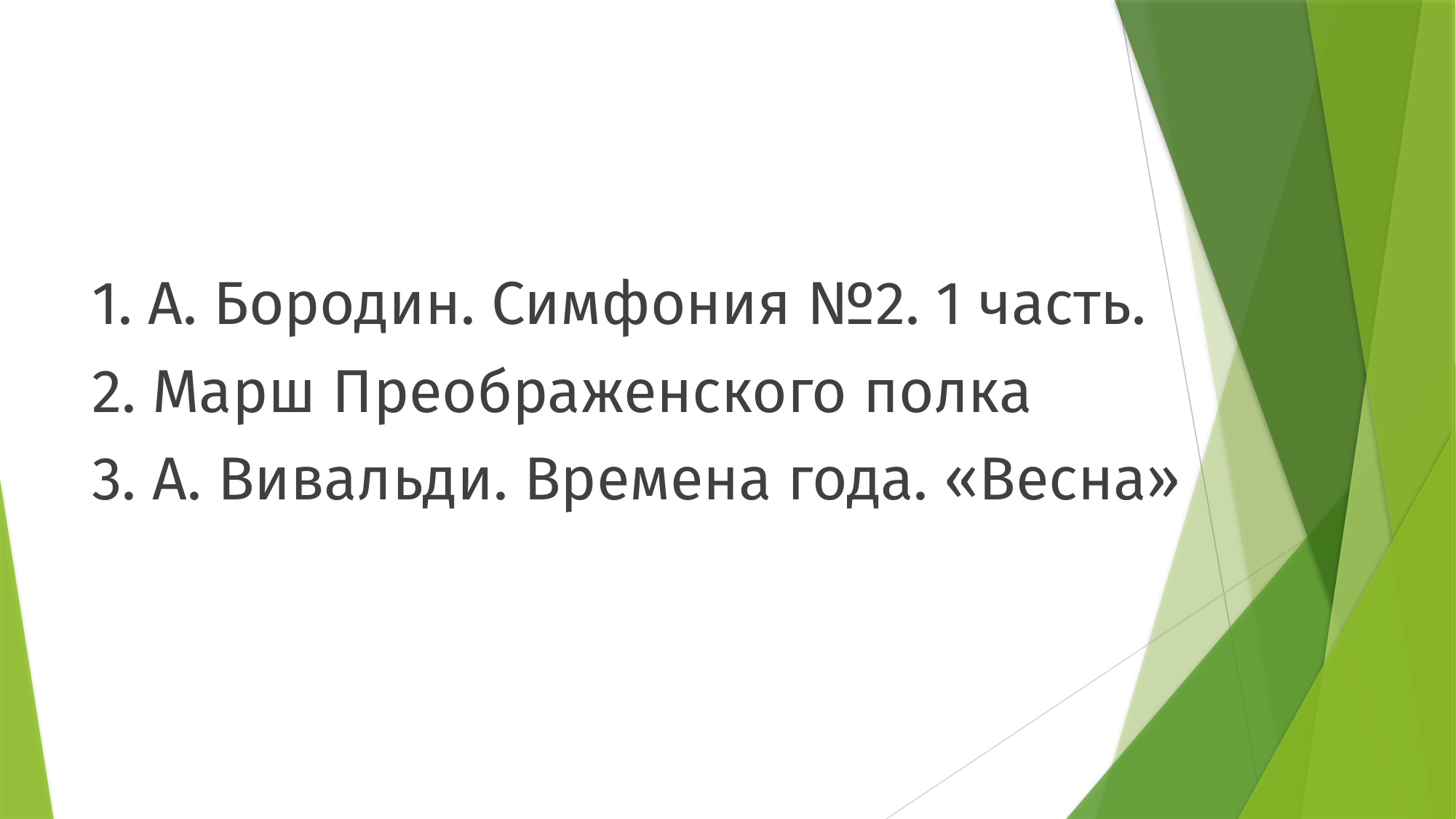

#
1. А. Бородин. Симфония №2. 1 часть.
2. Марш Преображенского полка
3. А. Вивальди. Времена года. «Весна»